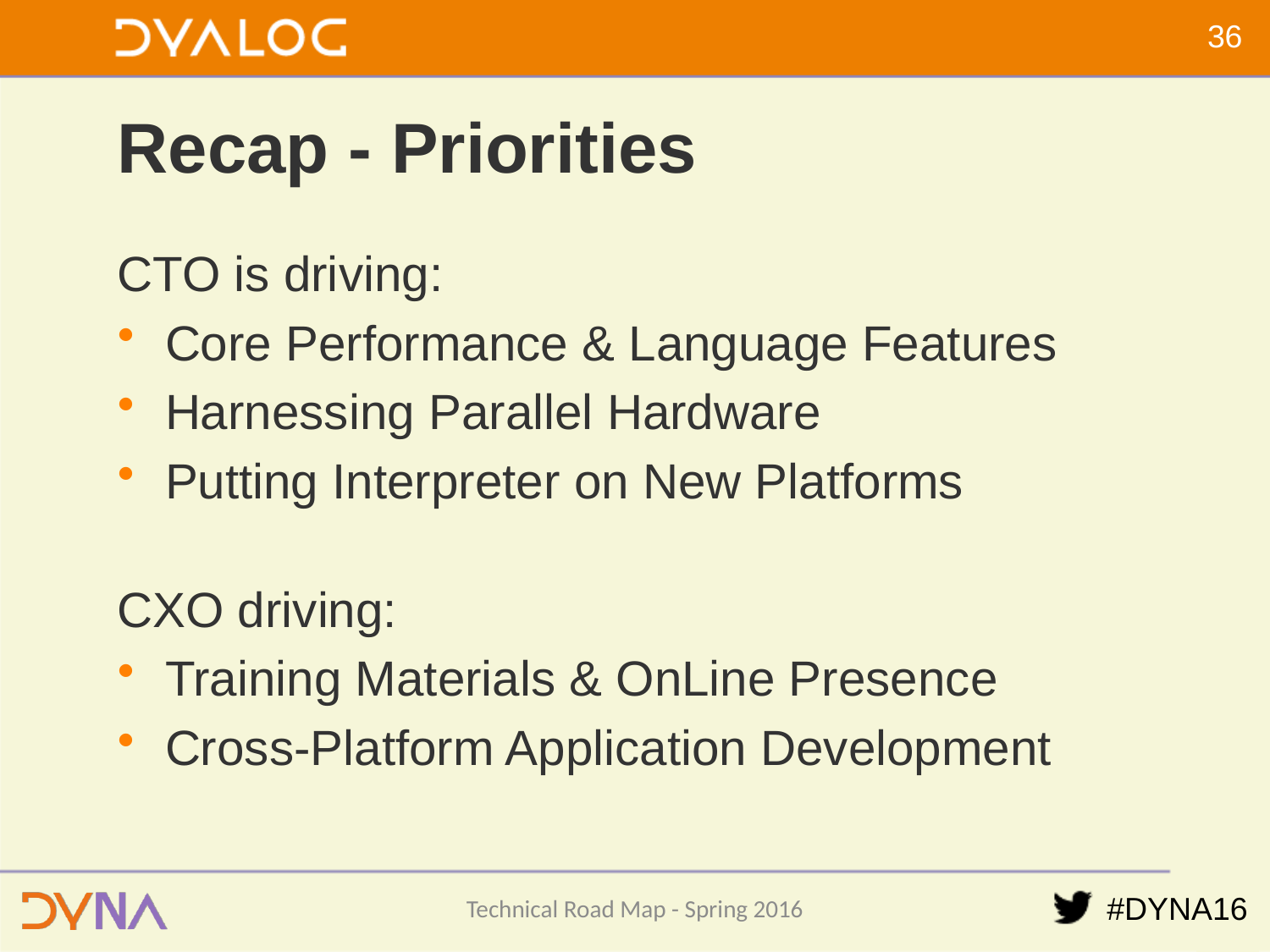

36
# Recap - Priorities
CTO is driving:
Core Performance & Language Features
Harnessing Parallel Hardware
Putting Interpreter on New Platforms
CXO driving:
Training Materials & OnLine Presence
Cross-Platform Application Development
Technical Road Map - Spring 2016